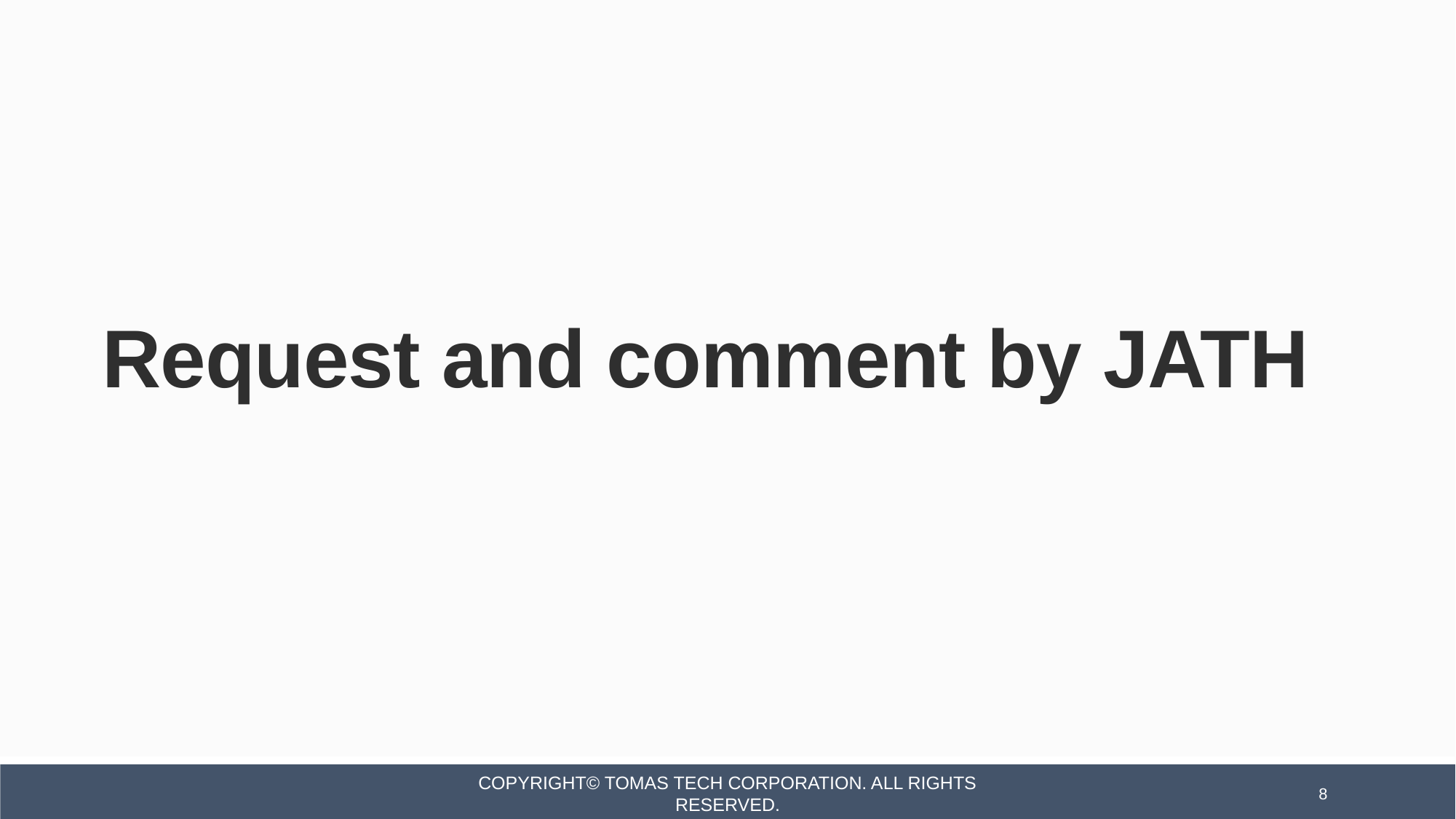

Request and comment by JATH
Copyright© TOMAS TECH CORPORATION. All rights reserved.
8